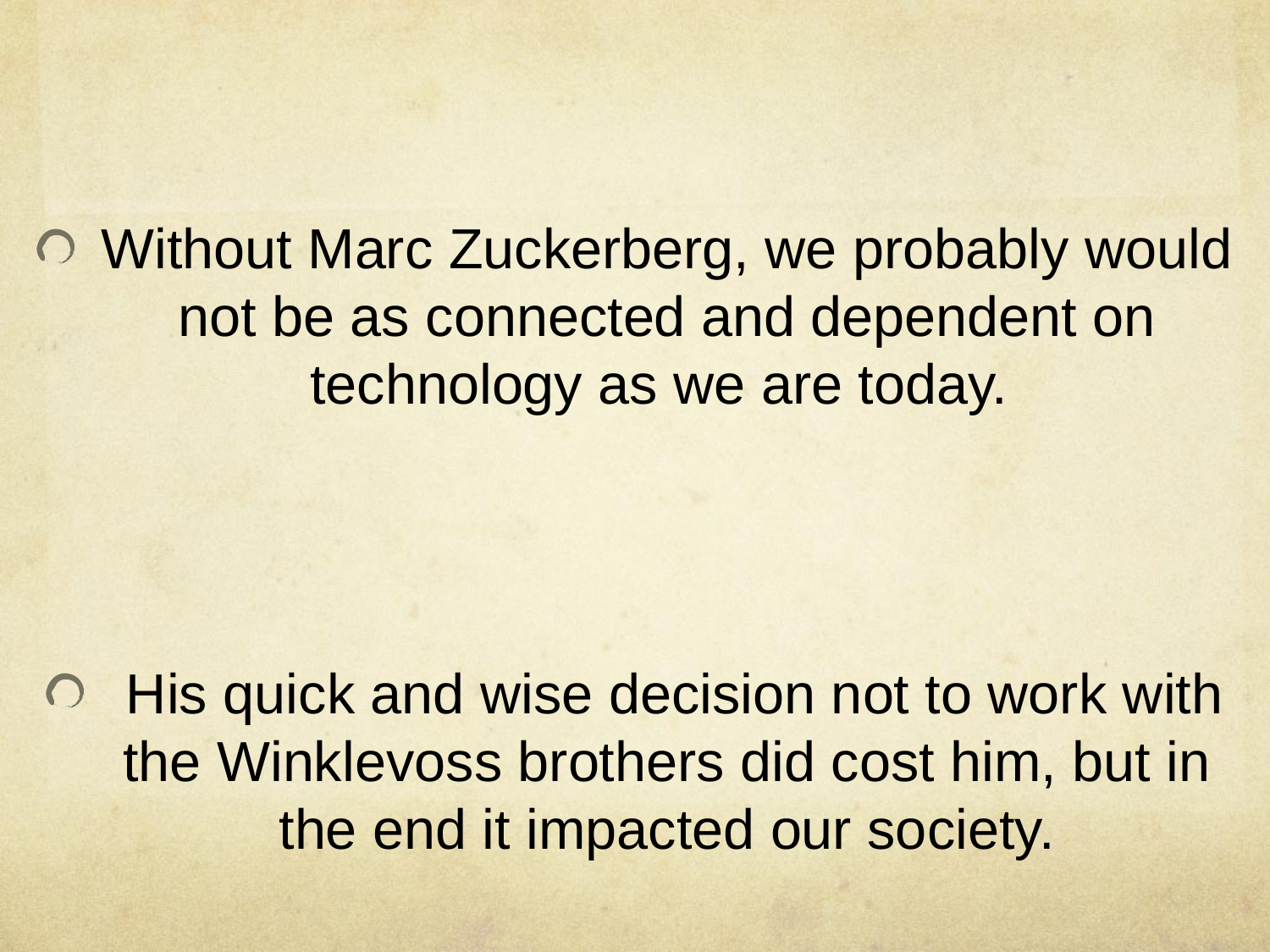

Without Marc Zuckerberg, we probably would not be as connected and dependent on technology as we are today.

 His quick and wise decision not to work with the Winklevoss brothers did cost him, but in the end it impacted our society.